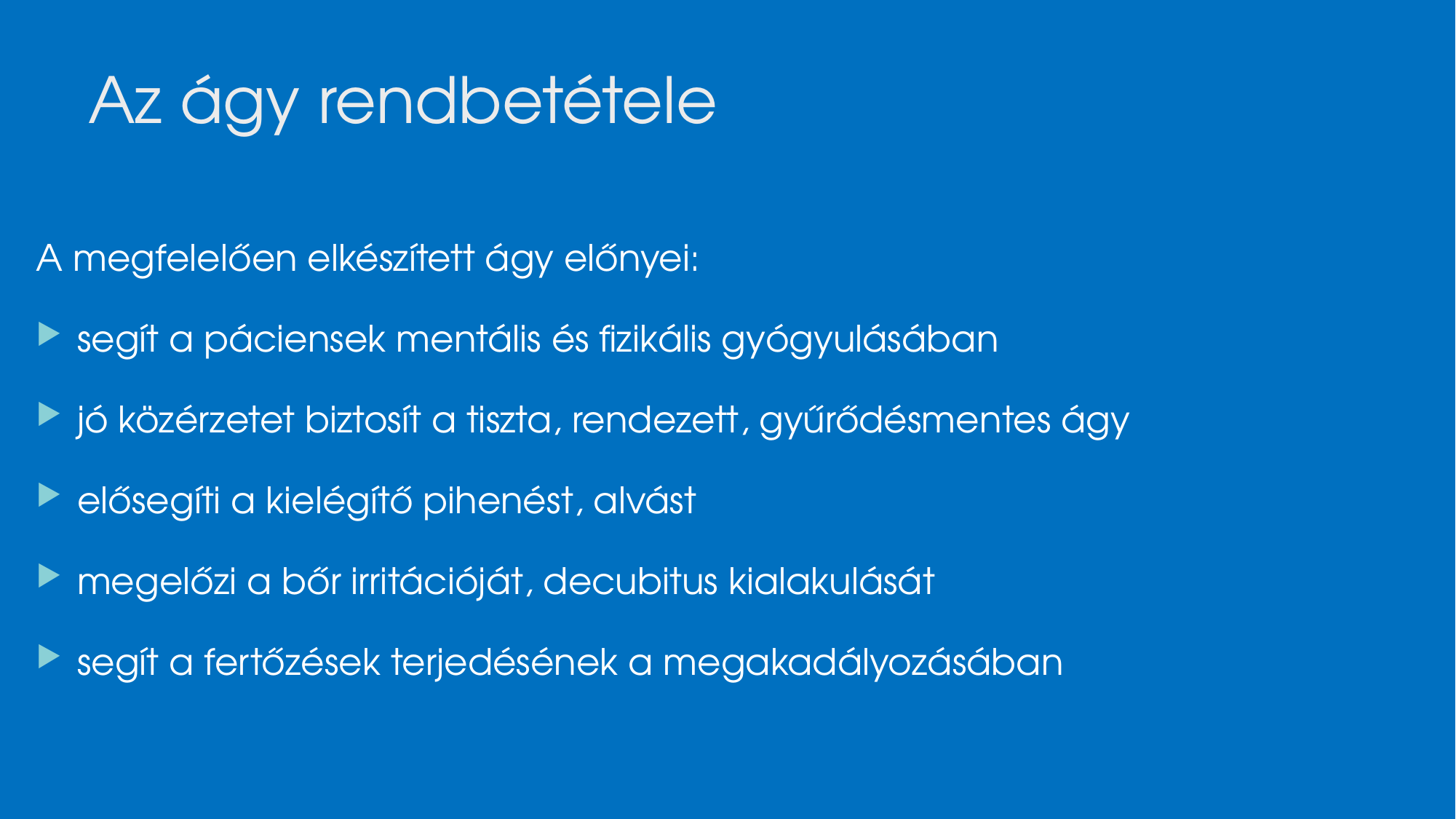

# Az ágy rendbetétele
A megfelelően elkészített ágy előnyei:
segít a páciensek mentális és fizikális gyógyulásában
jó közérzetet biztosít a tiszta, rendezett, gyűrődésmentes ágy
elősegíti a kielégítő pihenést, alvást
megelőzi a bőr irritációját, decubitus kialakulását
segít a fertőzések terjedésének a megakadályozásában